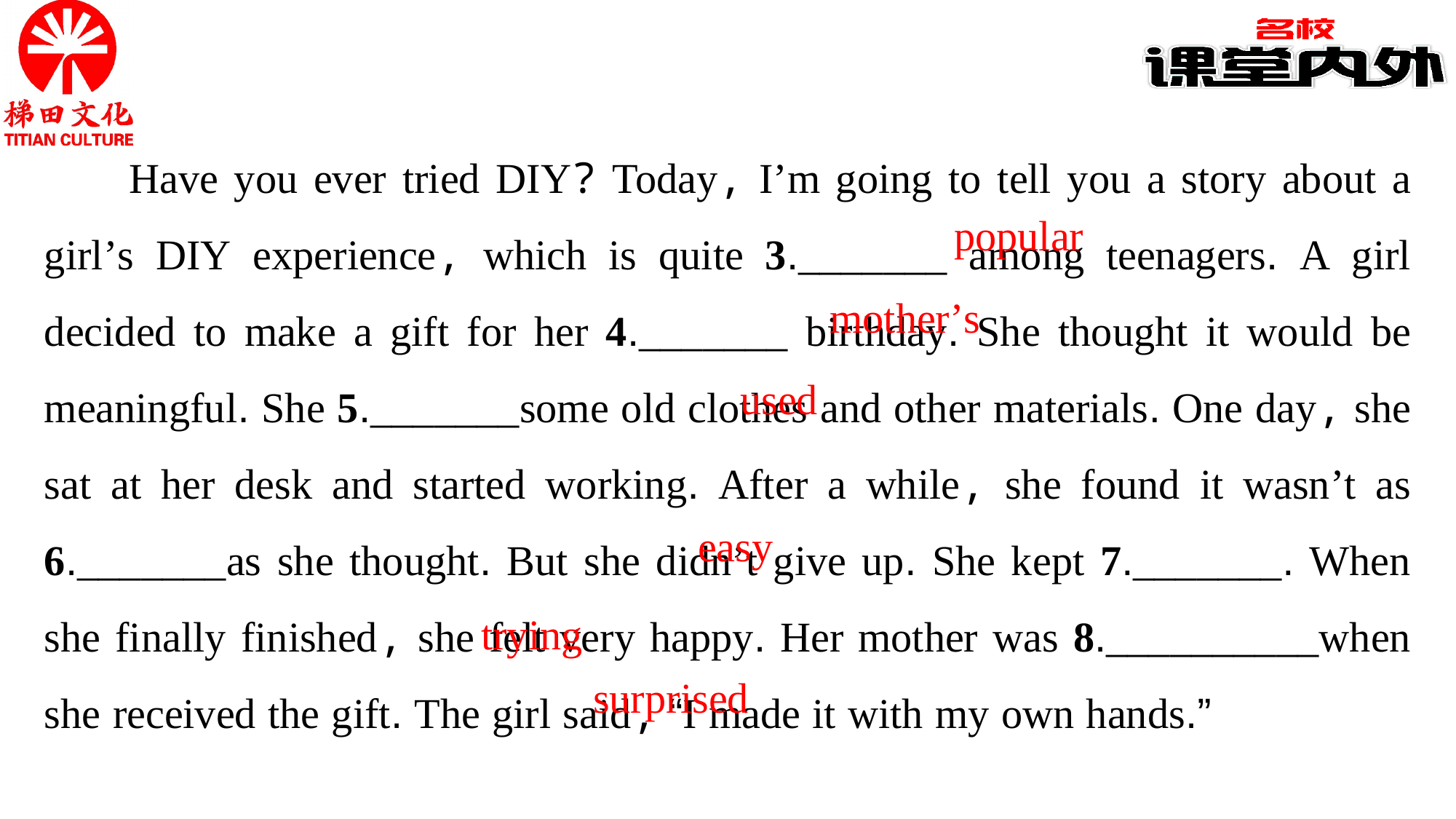

Have you ever tried DIY? Today, I’m going to tell you a story about a girl’s DIY experience, which is quite 3._______ among teenagers. A girl decided to make a gift for her 4._______ birthday. She thought it would be meaningful. She 5._______some old clothes and other materials. One day, she sat at her desk and started working. After a while, she found it wasn’t as 6._______as she thought. But she didn’t give up. She kept 7._______. When she finally finished, she felt very happy. Her mother was 8.__________when she received the gift. The girl said, “I made it with my own hands.”
popular
mother’s
used
easy
trying
surprised